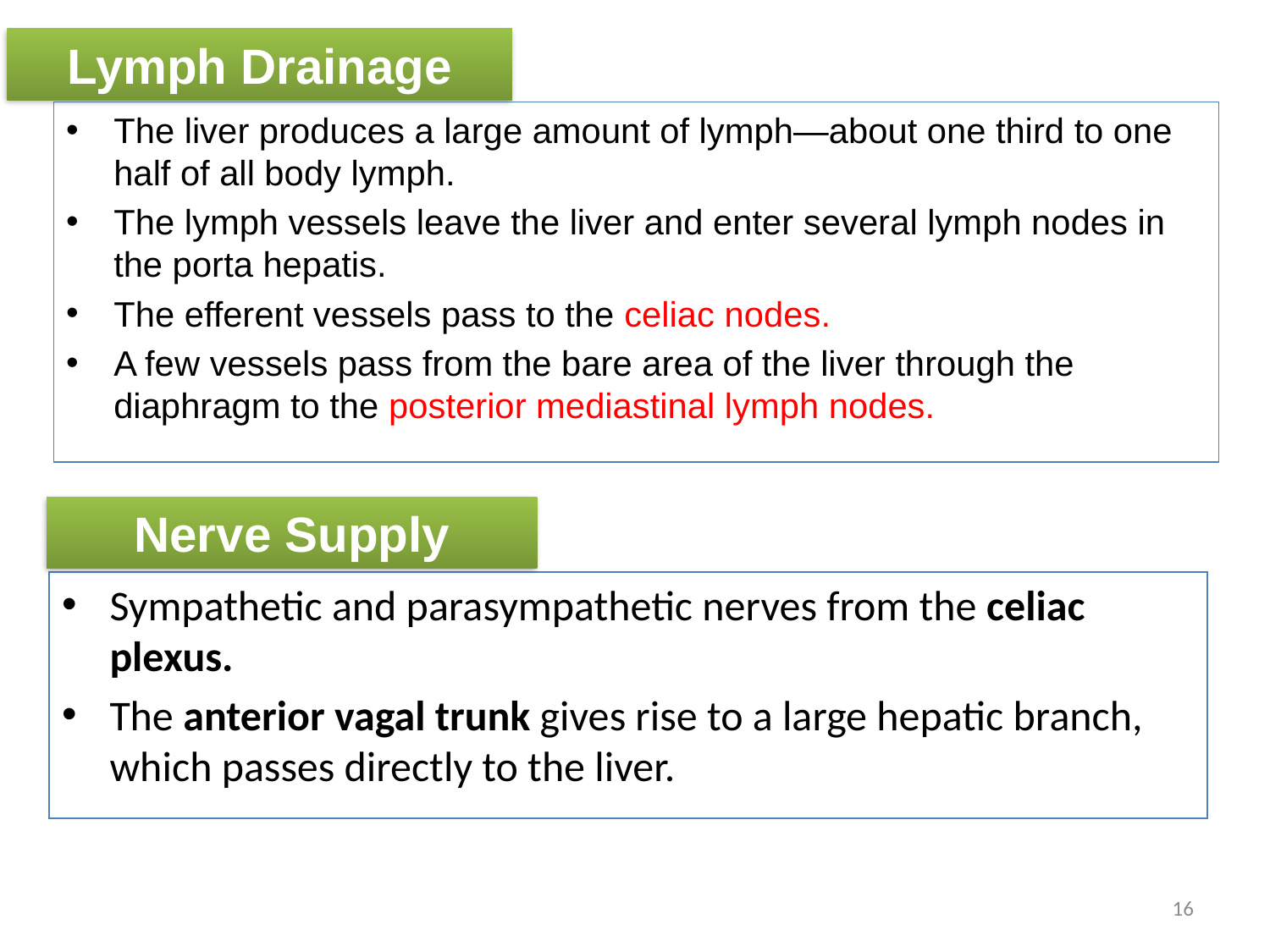

Lymph Drainage
The liver produces a large amount of lymph—about one third to one half of all body lymph.
The lymph vessels leave the liver and enter several lymph nodes in the porta hepatis.
The efferent vessels pass to the celiac nodes.
A few vessels pass from the bare area of the liver through the diaphragm to the posterior mediastinal lymph nodes.

Nerve Supply
Sympathetic and parasympathetic nerves from the celiac plexus.
The anterior vagal trunk gives rise to a large hepatic branch, which passes directly to the liver.
16